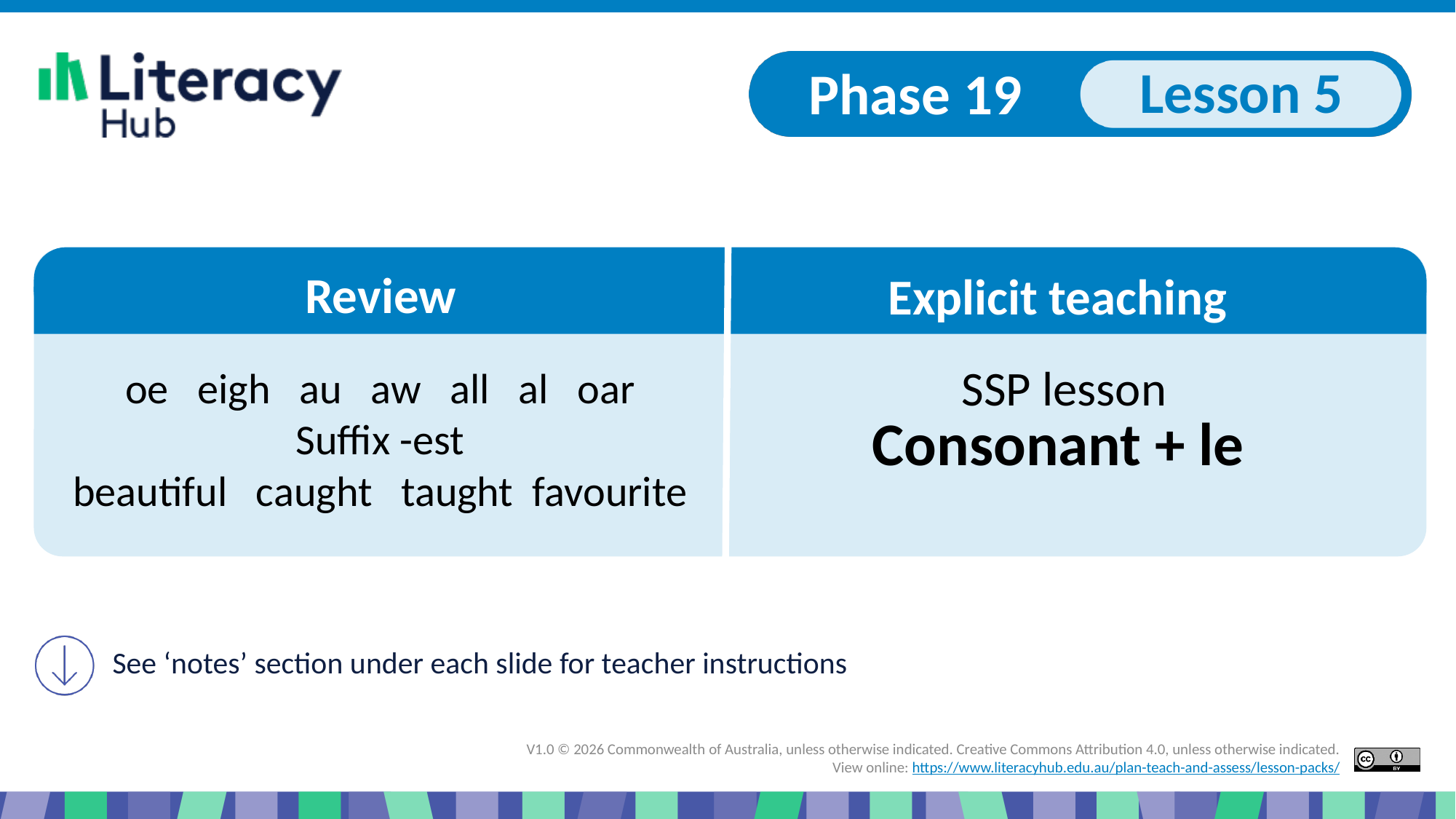

Slide 1 Phase 19, lesson 5 Explicit teaching le says schwa l
oe   eigh   au   aw   all   al   oar
Suffix -est
beautiful   caught   taught  favourite

Consonant + le